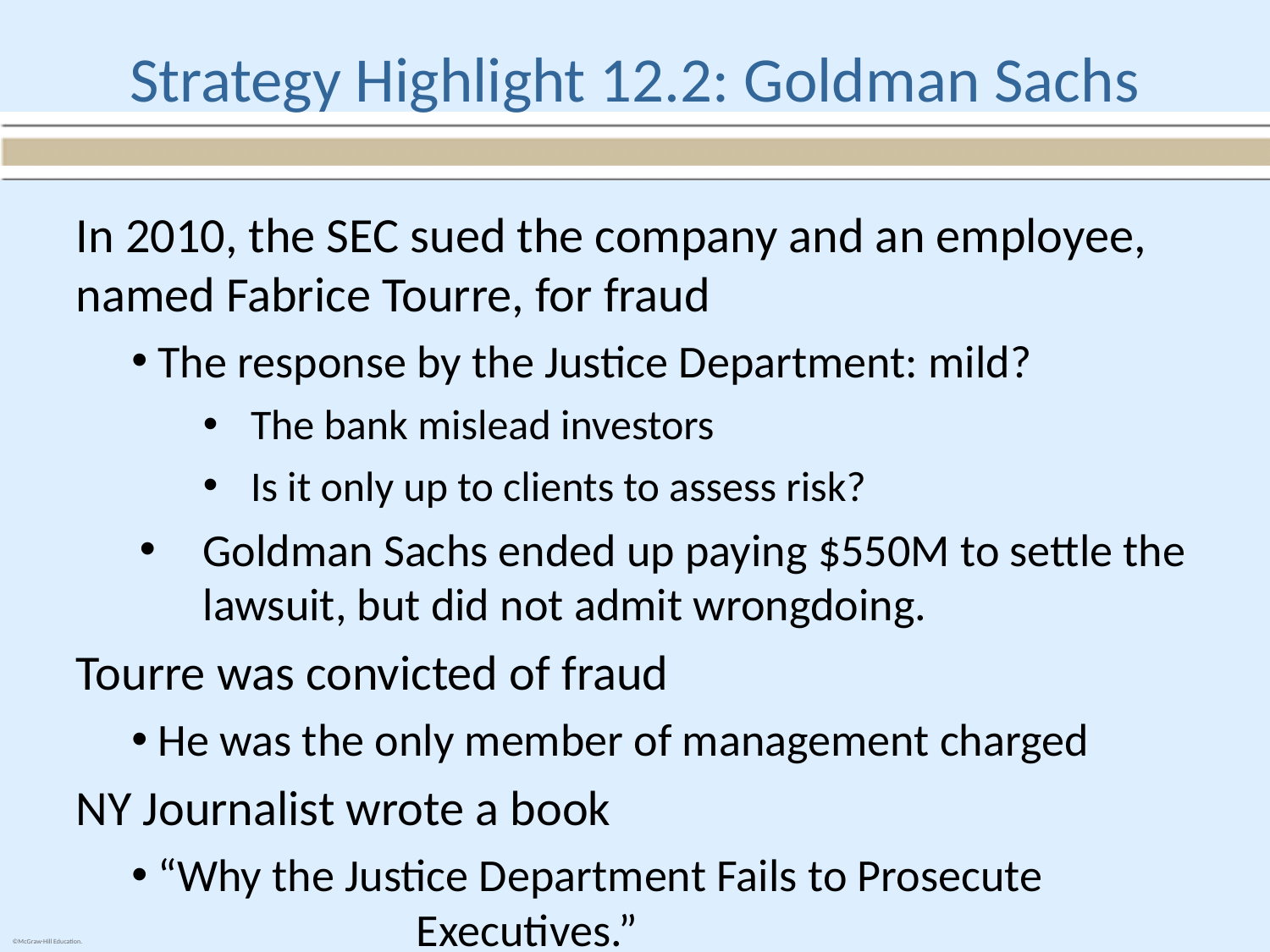

# Strategy Highlight 12.2: Goldman Sachs
In 2010, the SEC sued the company and an employee, named Fabrice Tourre, for fraud
 The response by the Justice Department: mild?
The bank mislead investors
Is it only up to clients to assess risk?
Goldman Sachs ended up paying $550M to settle the lawsuit, but did not admit wrongdoing.
Tourre was convicted of fraud
 He was the only member of management charged
NY Journalist wrote a book
 “Why the Justice Department Fails to Prosecute 			   Executives.”